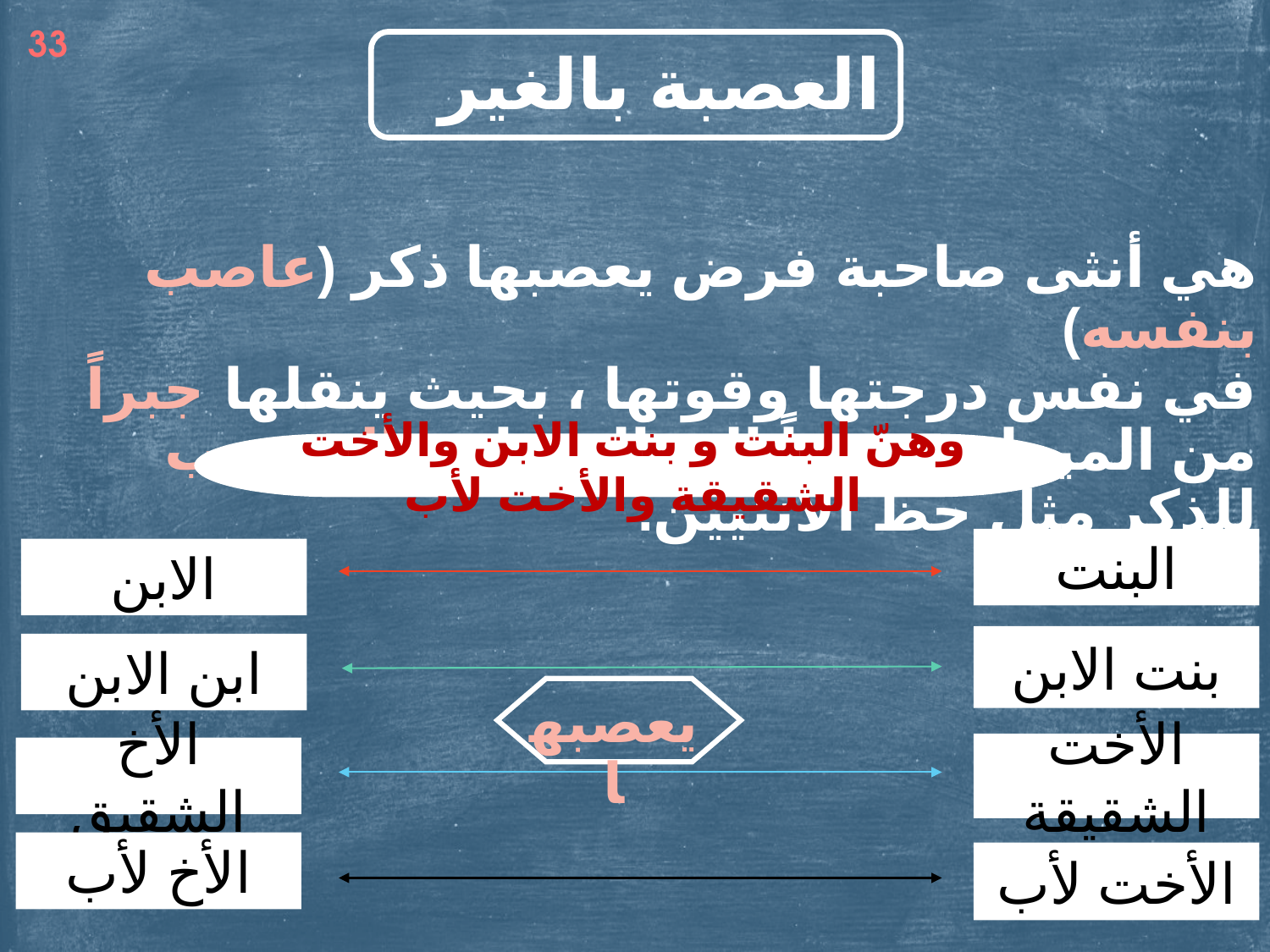

33

العصبة بالغير
هي أنثى صاحبة فرض يعصبها ذكر (عاصب بنفسه)
في نفس درجتها وقوتها ، بحيث ينقلها جبراً من الميراث فرضاً إلى الميراث بالتعصيب للذكر مثل حظ الأنثيين.
وهنّ البنت و بنت الابن والأخت الشقيقة والأخت لأب
البنت
الابن
بنت الابن
ابن الابن

يعصبها
الأخت الشقيقة
الأخ الشقيق
الأخ لأب
الأخت لأب